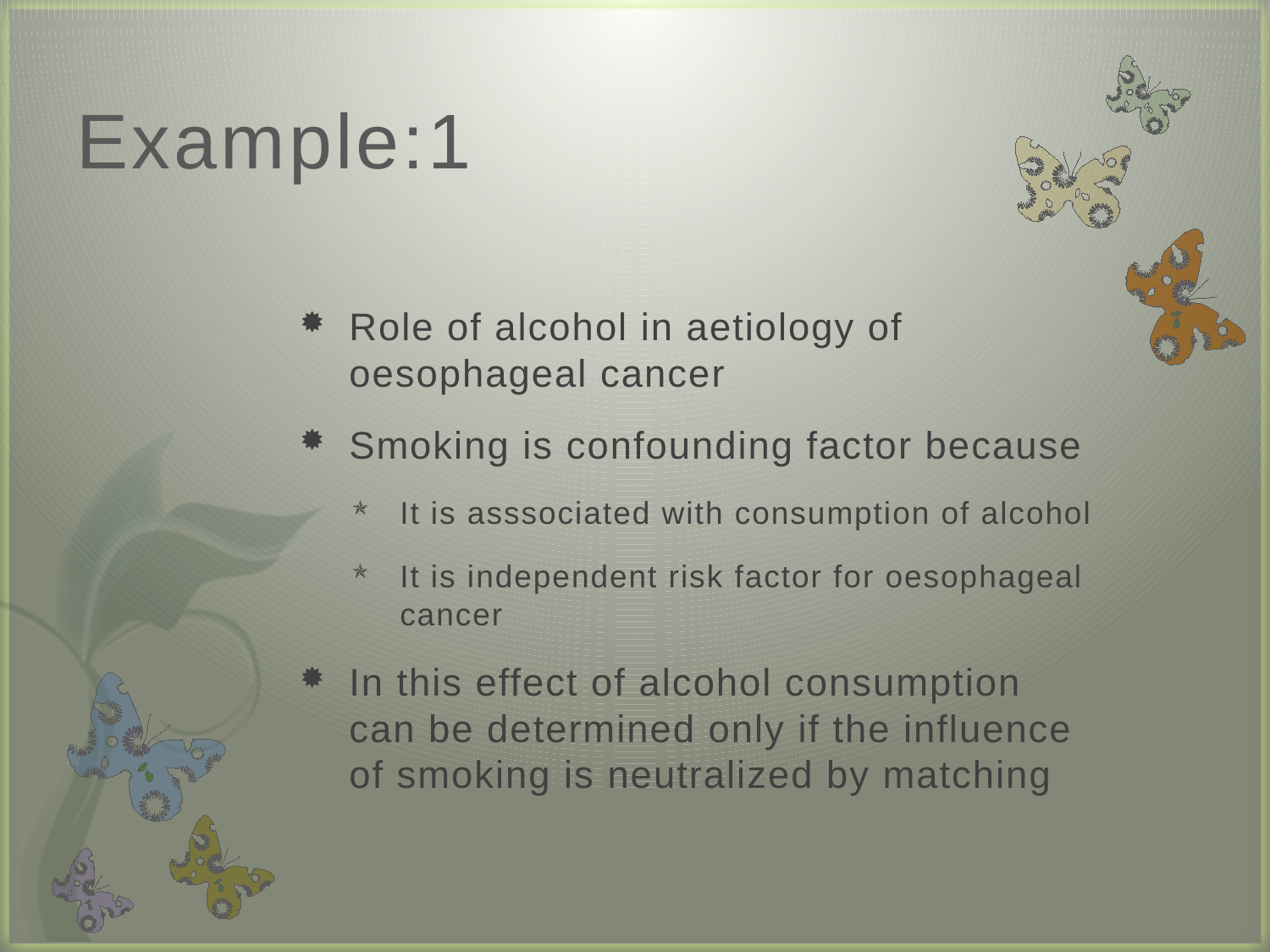

# Example:1
Role of alcohol in aetiology of oesophageal cancer
Smoking is confounding factor because
It is asssociated with consumption of alcohol
It is independent risk factor for oesophageal cancer
In this effect of alcohol consumption can be determined only if the influence of smoking is neutralized by matching